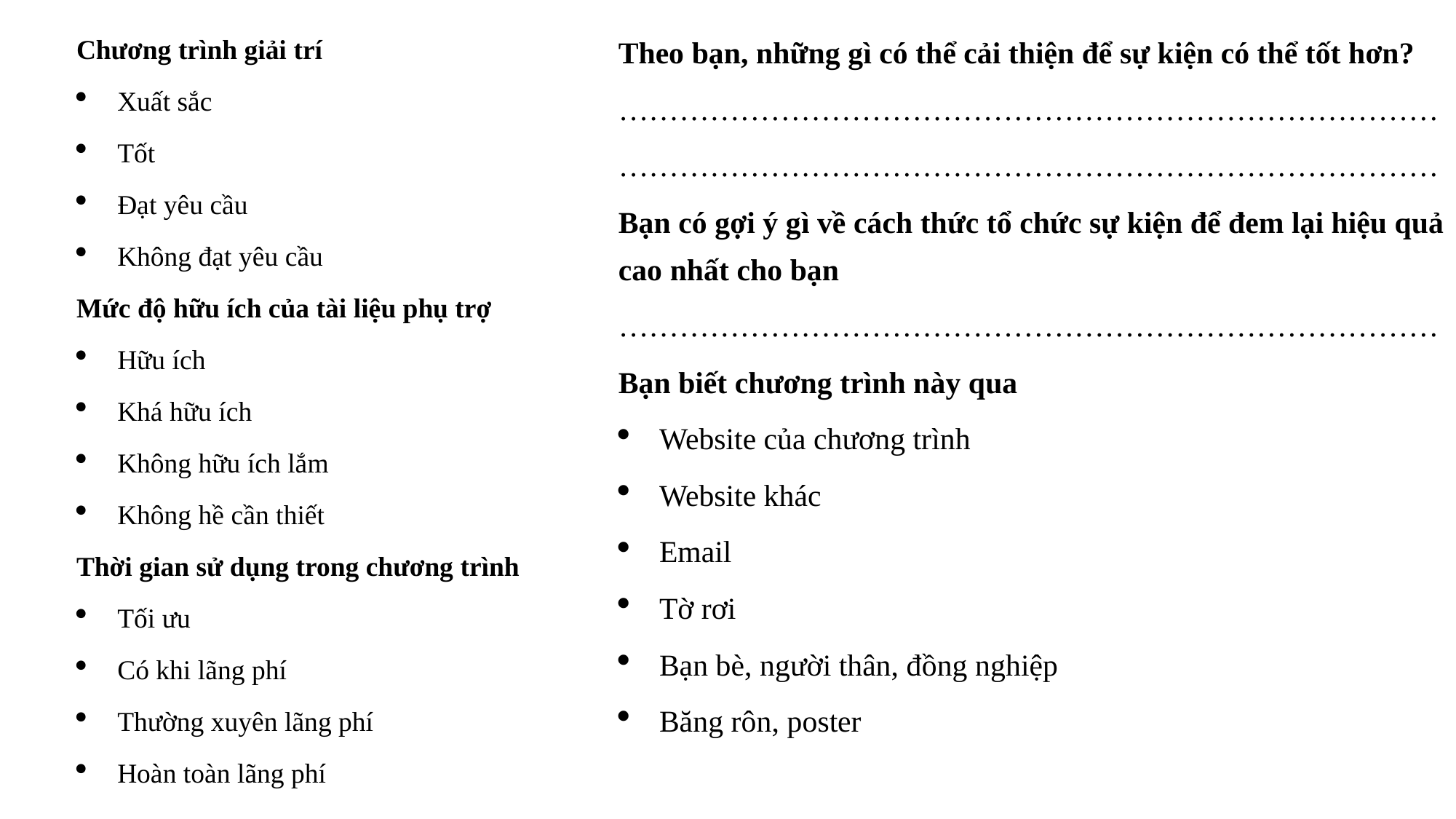

Chương trình giải trí
Xuất sắc
Tốt
Đạt yêu cầu
Không đạt yêu cầu
Mức độ hữu ích của tài liệu phụ trợ
Hữu ích
Khá hữu ích
Không hữu ích lắm
Không hề cần thiết
Thời gian sử dụng trong chương trình
Tối ưu
Có khi lãng phí
Thường xuyên lãng phí
Hoàn toàn lãng phí
Theo bạn, những gì có thể cải thiện để sự kiện có thể tốt hơn?
………………………………………………………………………
………………………………………………………………………
Bạn có gợi ý gì về cách thức tổ chức sự kiện để đem lại hiệu quả cao nhất cho bạn
………………………………………………………………………
Bạn biết chương trình này qua
Website của chương trình
Website khác
Email
Tờ rơi
Bạn bè, người thân, đồng nghiệp
Băng rôn, poster